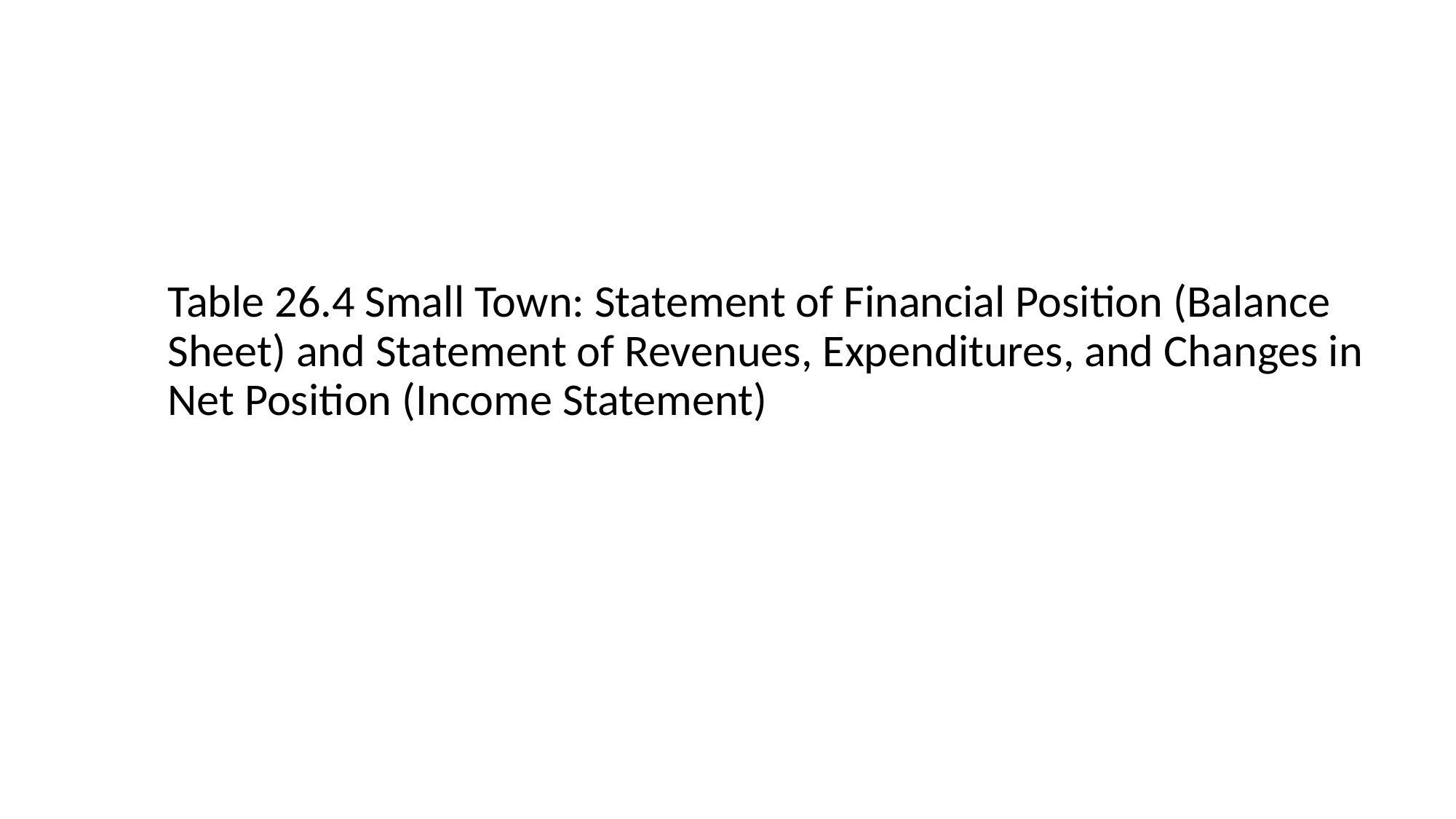

# Table 26.4 Small Town: Statement of Financial Position (Balance Sheet) and Statement of Revenues, Expenditures, and Changes in Net Position (Income Statement)